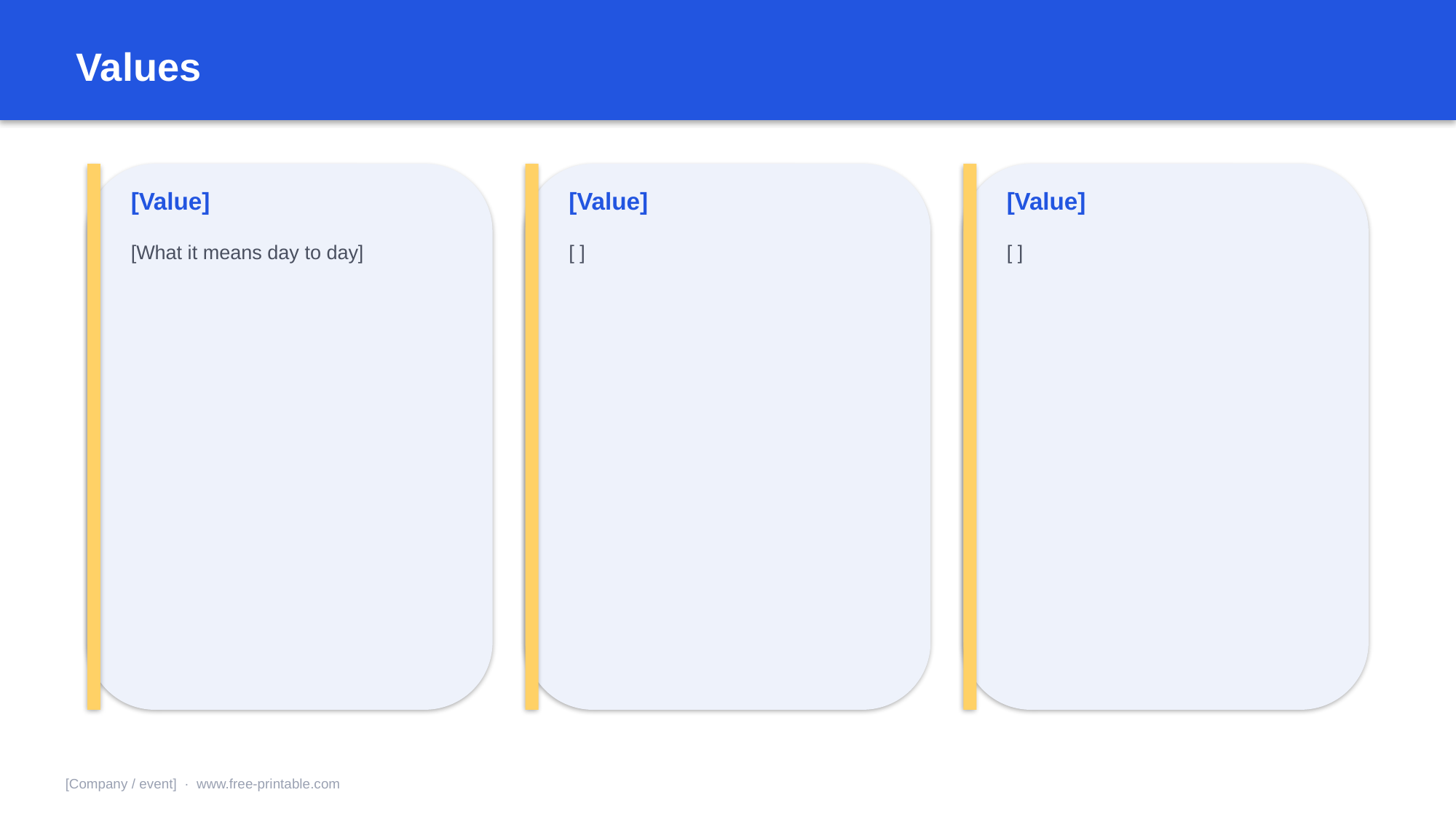

Values

[Value]
[Value]
[Value]
[What it means day to day]
[ ]
[ ]
[Company / event]  ·  www.free-printable.com